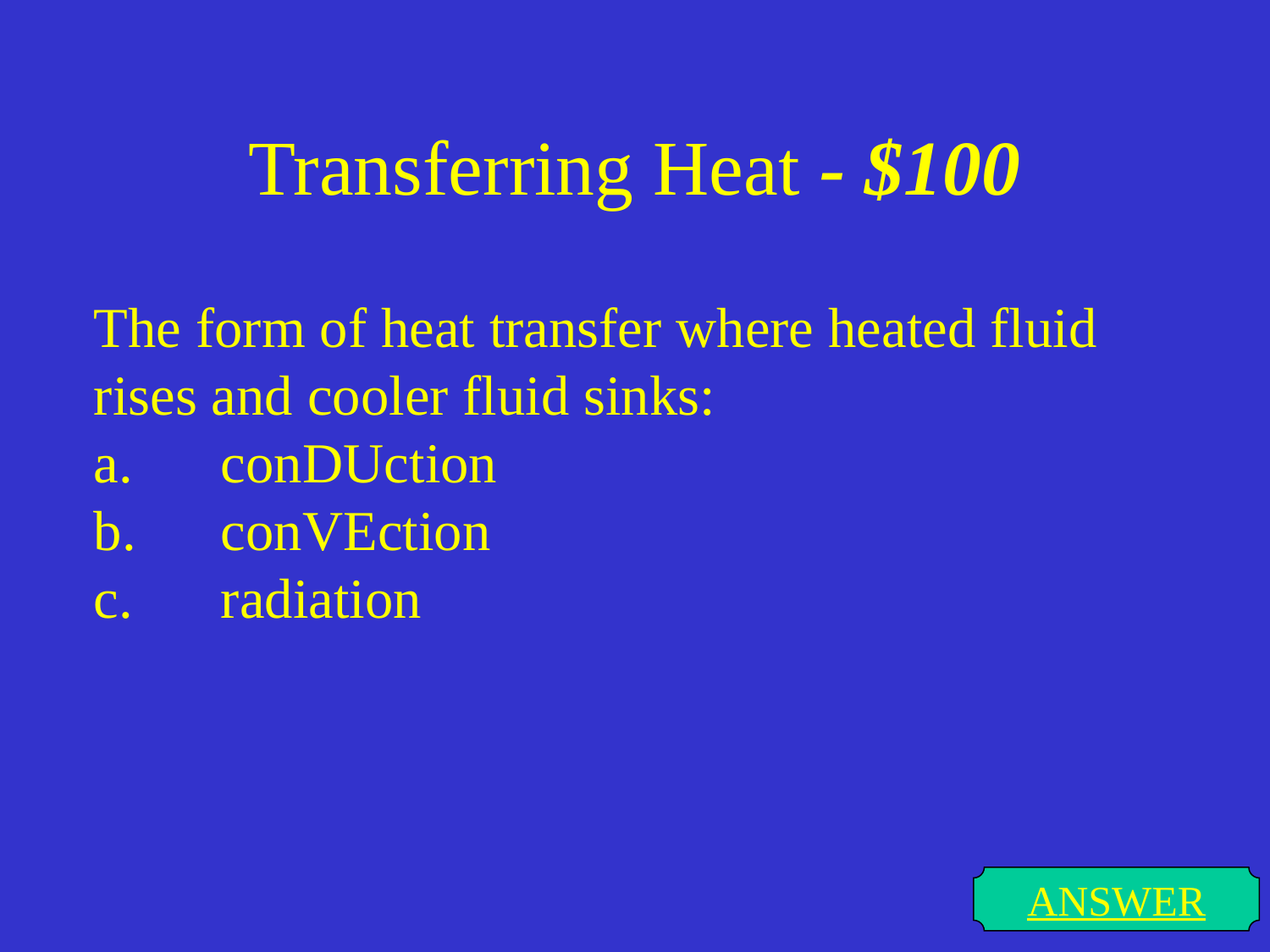

# Transferring Heat - $100
The form of heat transfer where heated fluid rises and cooler fluid sinks:
a.	conDUction
b.	conVEction
c.	radiation

ANSWER